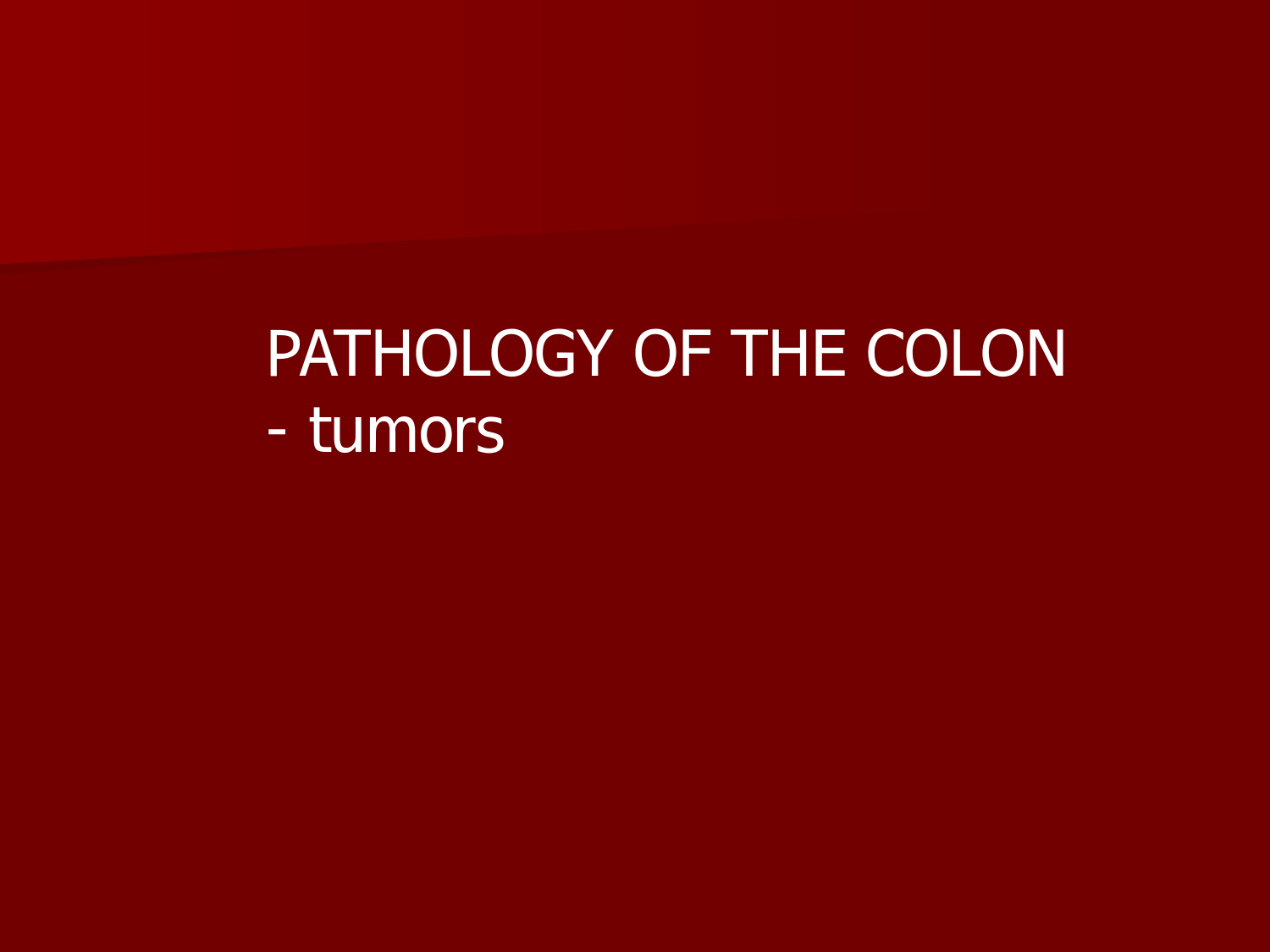

PATHOLOGY OF THE COLON
- tumors
#